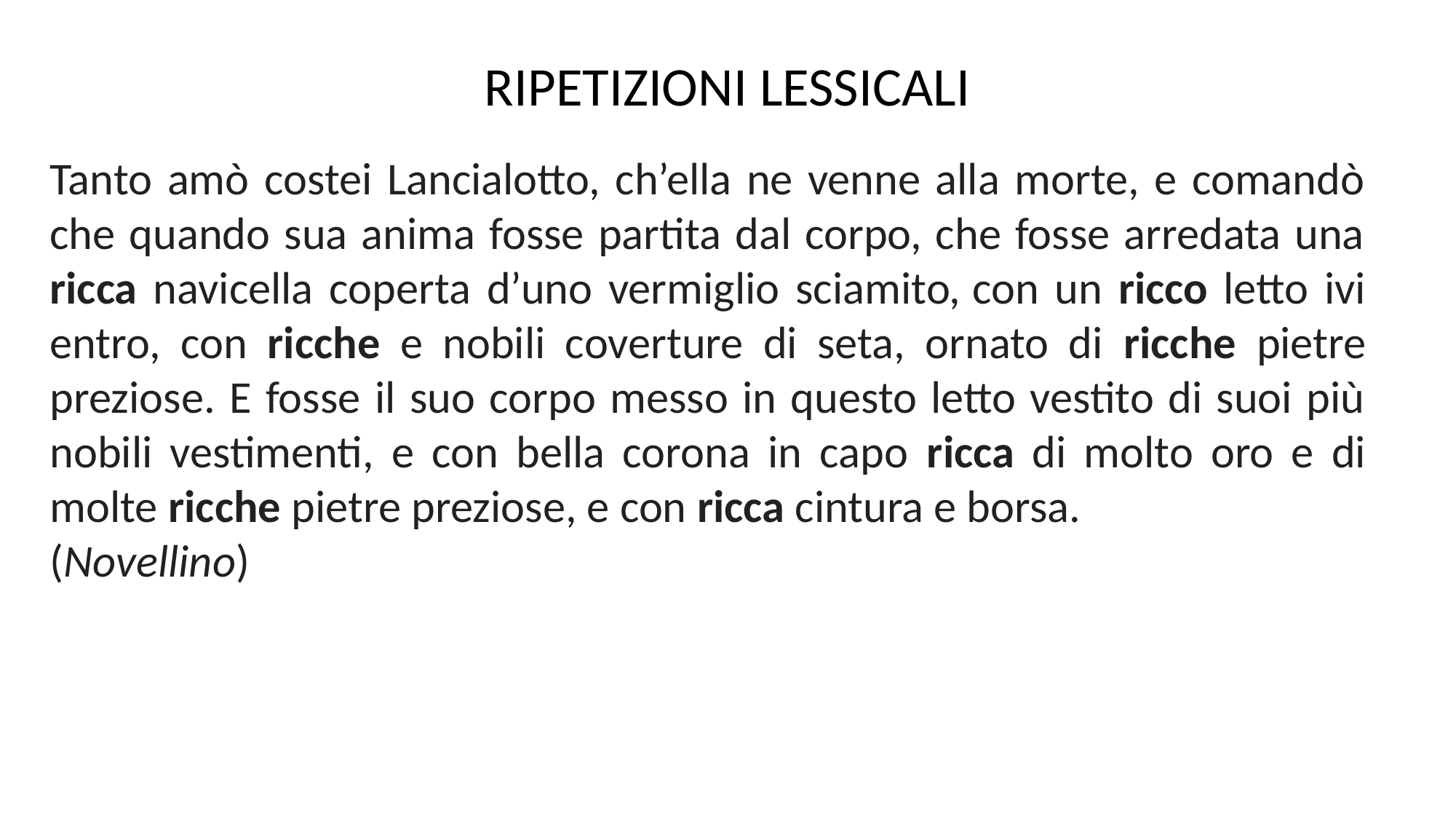

RIPETIZIONI LESSICALI
Tanto amò costei Lancialotto, ch’ella ne venne alla morte, e comandò che quando sua anima fosse partita dal corpo, che fosse arredata una ricca navicella coperta d’uno vermiglio sciamito, con un ricco letto ivi entro, con ricche e nobili coverture di seta, ornato di ricche pietre preziose. E fosse il suo corpo messo in questo letto vestito di suoi più nobili vestimenti, e con bella corona in capo ricca di molto oro e di molte ricche pietre preziose, e con ricca cintura e borsa.
(Novellino)